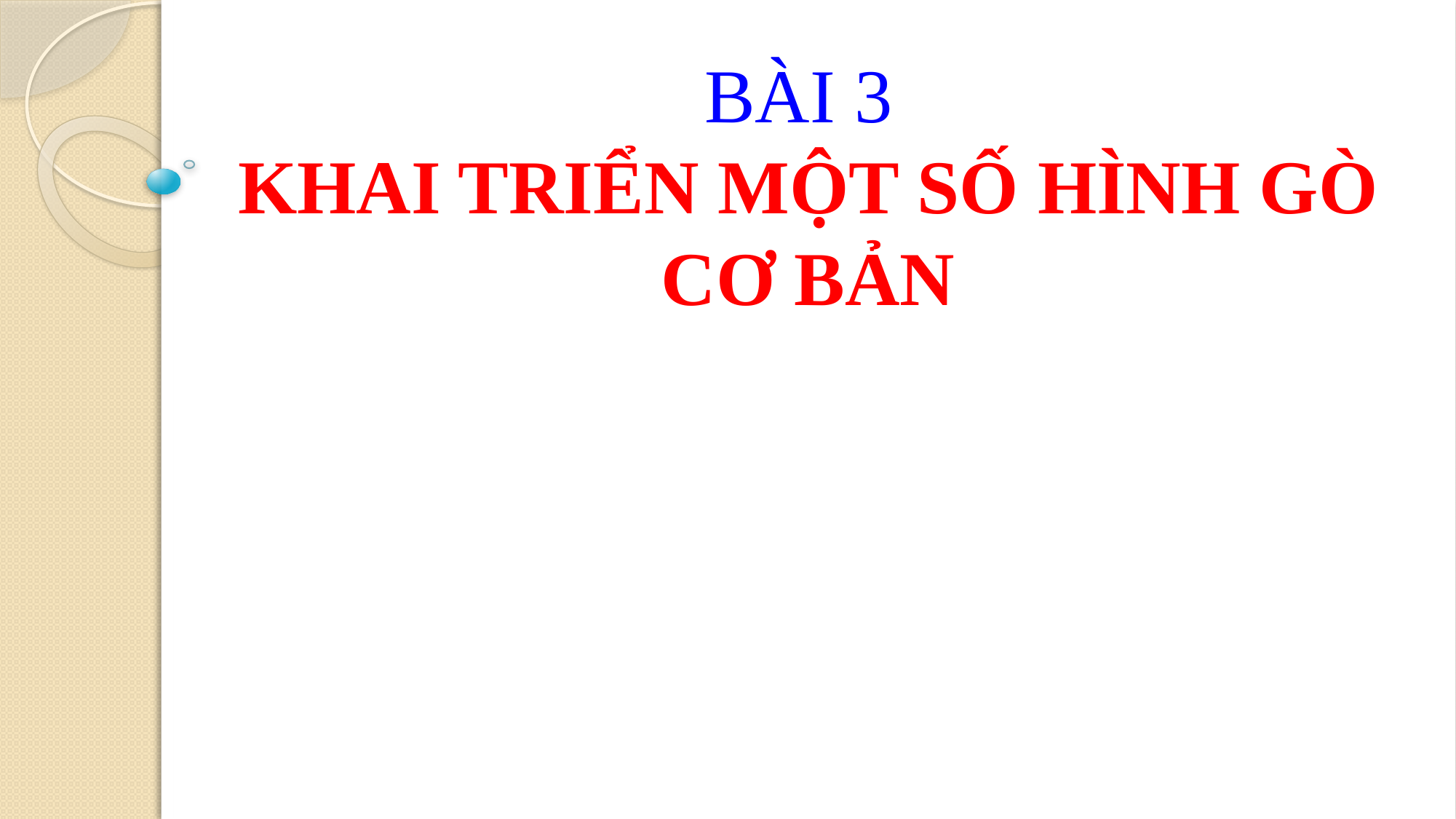

# BÀI 3 KHAI TRIỂN MỘT SỐ HÌNH GÒ CƠ BẢN